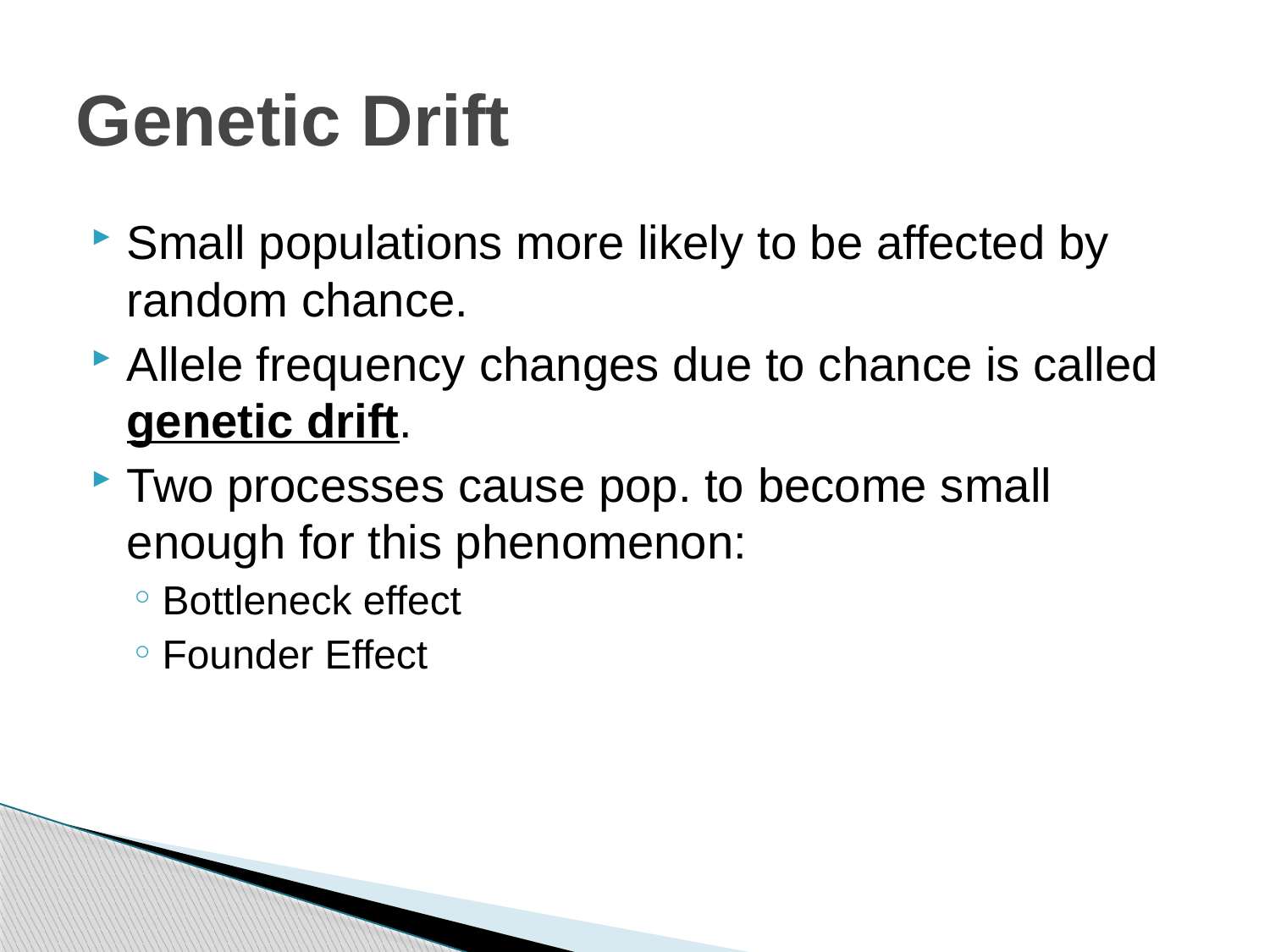

# Genetic Drift
Small populations more likely to be affected by random chance.
Allele frequency changes due to chance is called genetic drift.
Two processes cause pop. to become small enough for this phenomenon:
Bottleneck effect
Founder Effect